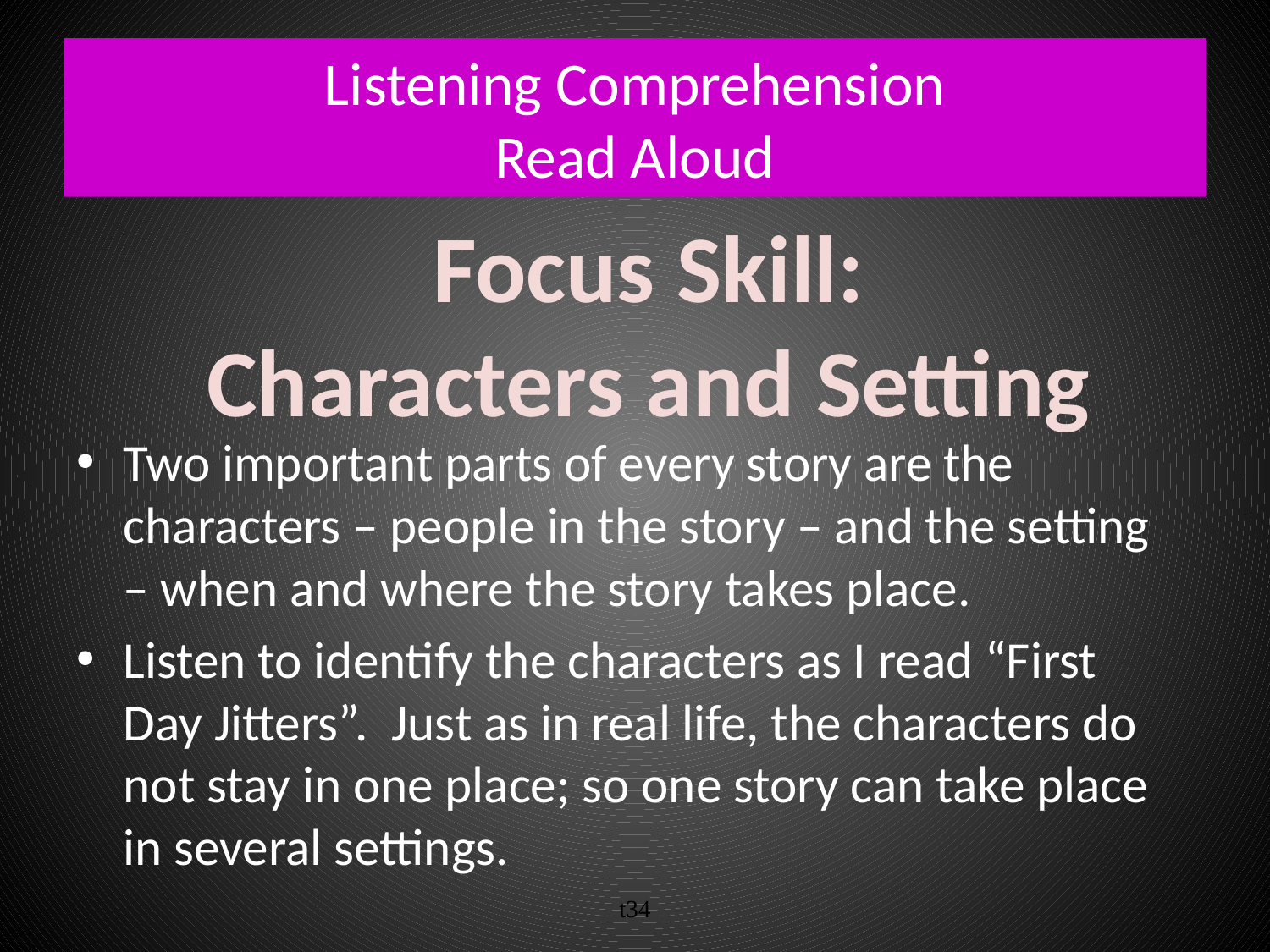

# Listening Comprehension Read Aloud
Focus Skill:
Characters and Setting
Two important parts of every story are the characters – people in the story – and the setting – when and where the story takes place.
Listen to identify the characters as I read “First Day Jitters”.  Just as in real life, the characters do not stay in one place; so one story can take place in several settings.
t34